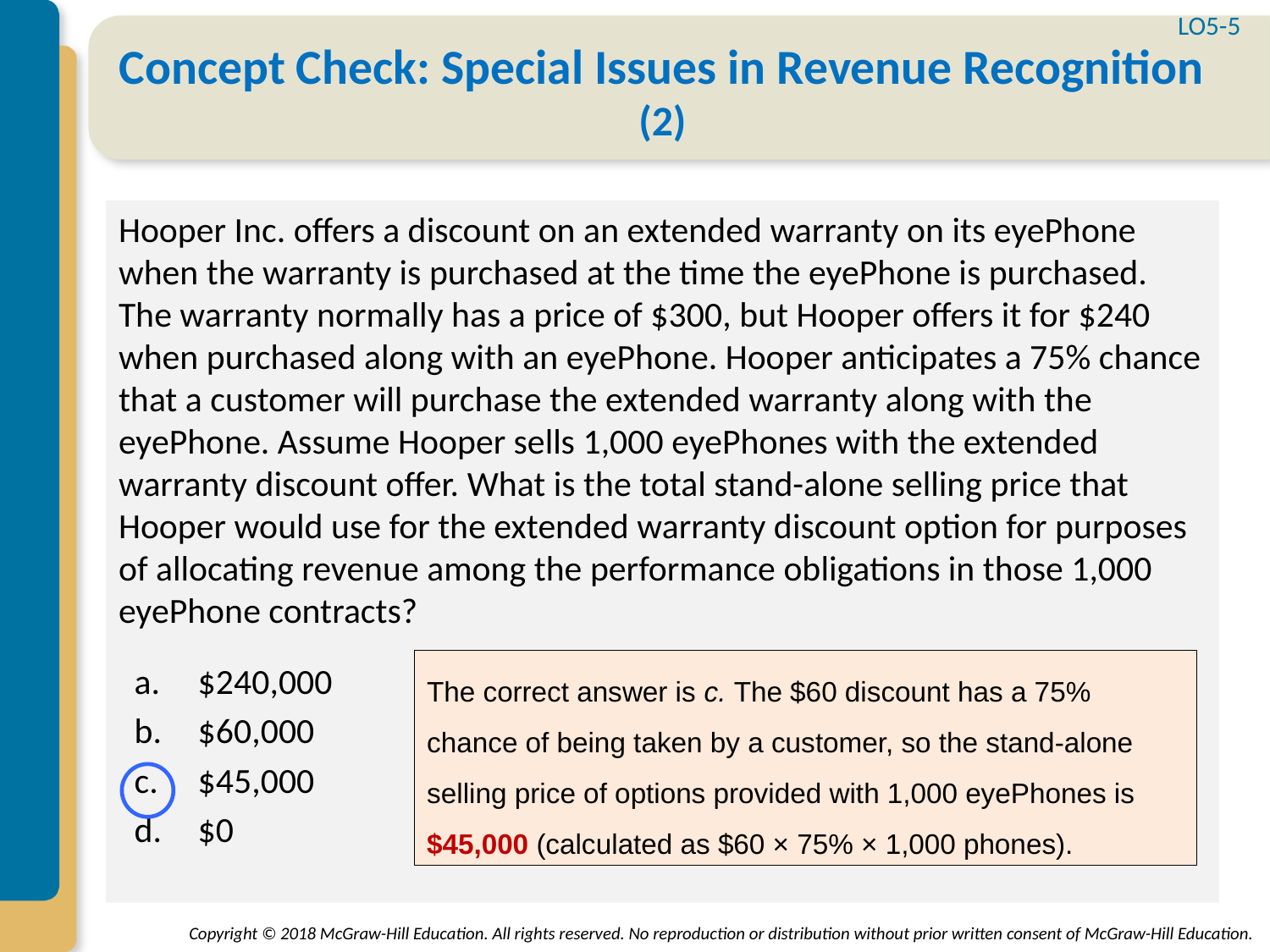

LO5-5
# Concept Check: Special Issues in Revenue Recognition (2)
Hooper Inc. offers a discount on an extended warranty on its eyePhone when the warranty is purchased at the time the eyePhone is purchased. The warranty normally has a price of $300, but Hooper offers it for $240 when purchased along with an eyePhone. Hooper anticipates a 75% chance that a customer will purchase the extended warranty along with the eyePhone. Assume Hooper sells 1,000 eyePhones with the extended warranty discount offer. What is the total stand-alone selling price that Hooper would use for the extended warranty discount option for purposes of allocating revenue among the performance obligations in those 1,000 eyePhone contracts?
$240,000
$60,000
$45,000
$0

The correct answer is c. The $60 discount has a 75% chance of being taken by a customer, so the stand-alone selling price of options provided with 1,000 eyePhones is $45,000 (calculated as $60 × 75% × 1,000 phones).